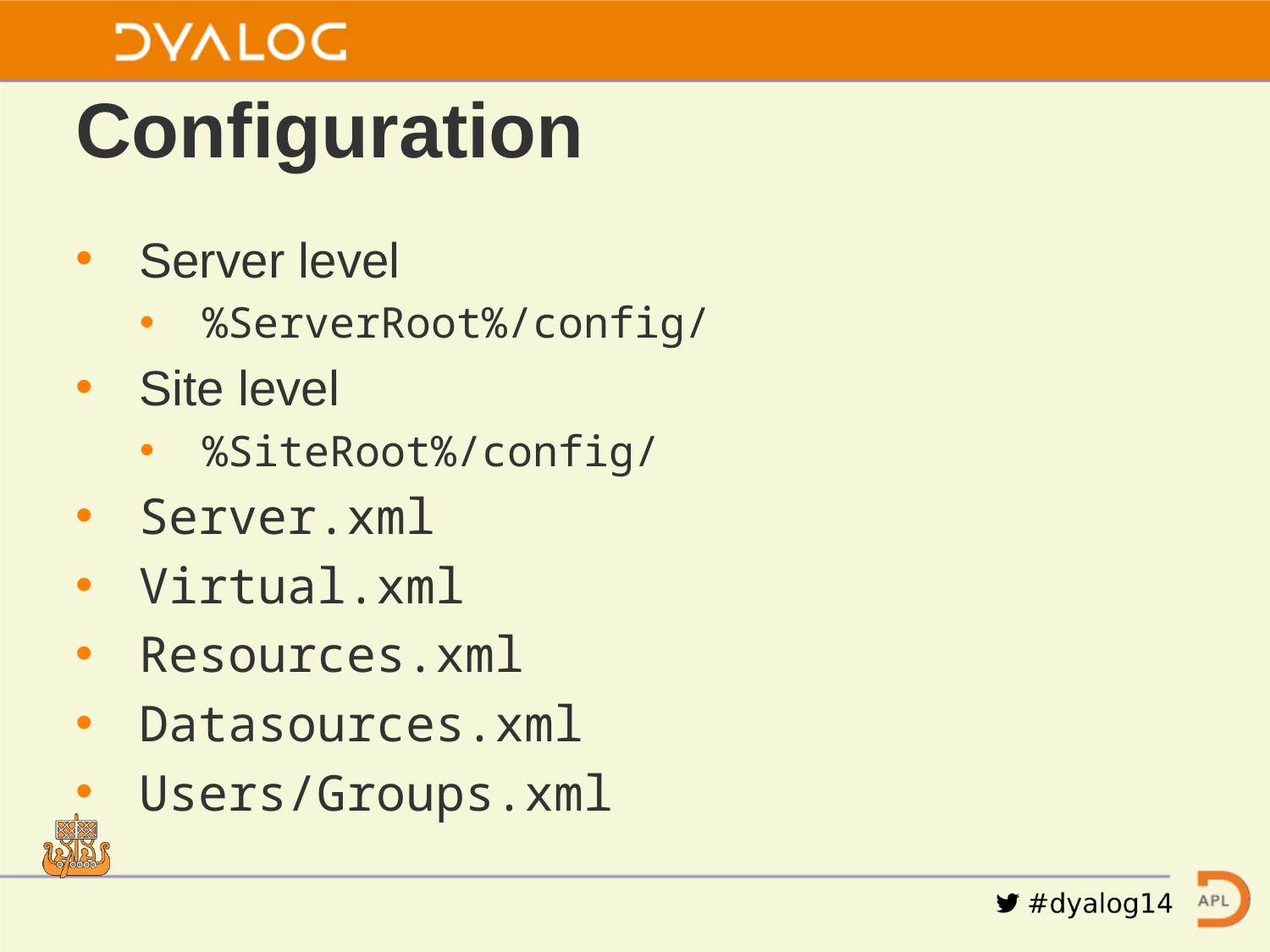

# Configuration
Server level
%ServerRoot%/config/
Site level
%SiteRoot%/config/
Server.xml
Virtual.xml
Resources.xml
Datasources.xml
Users/Groups.xml